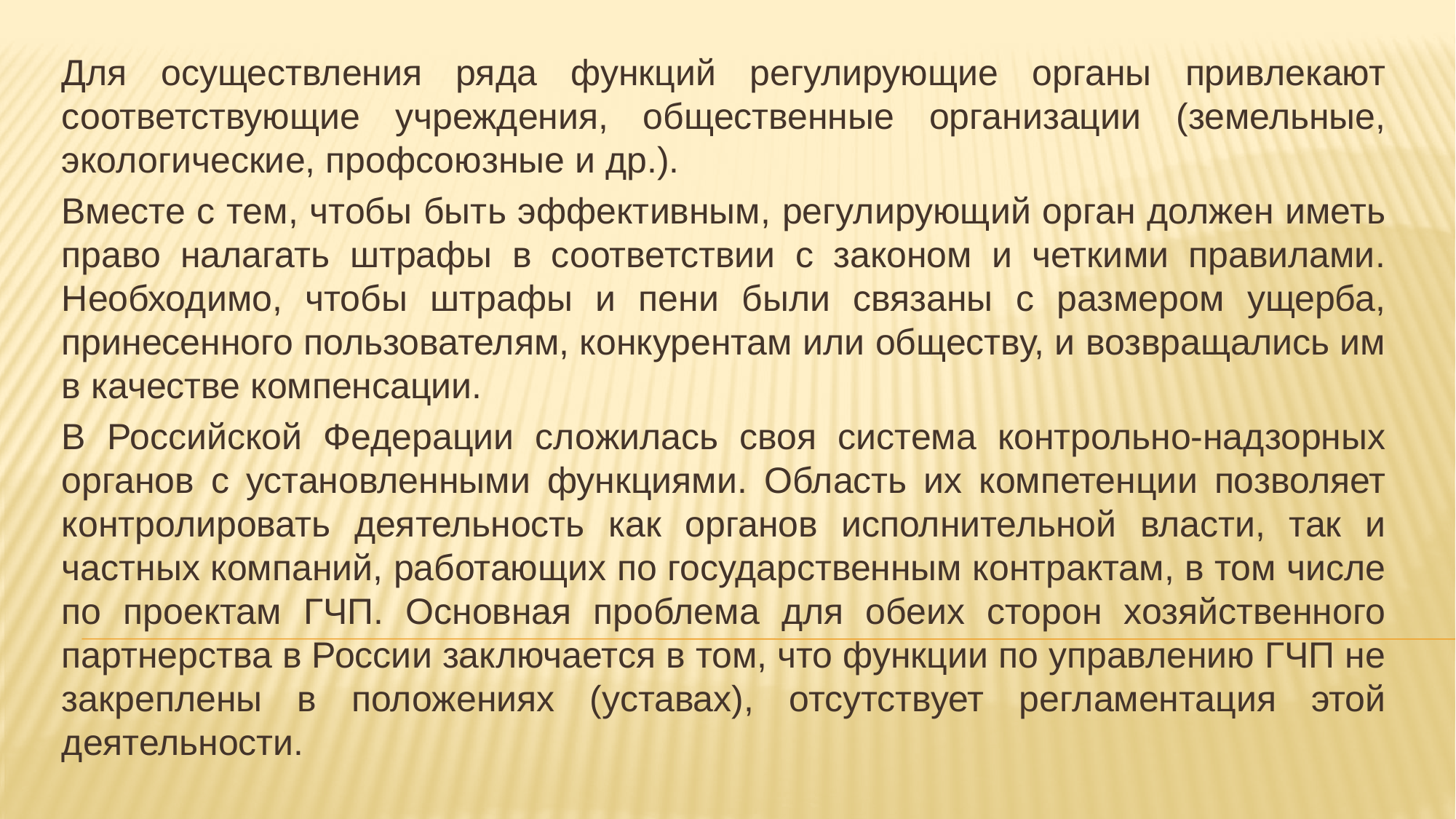

Для осуществления ряда функций регулирующие органы привлекают соответствующие учреждения, общественные организации (земельные, экологические, профсоюзные и др.).
Вместе с тем, чтобы быть эффективным, регулирующий орган должен иметь право налагать штрафы в соответствии с законом и четкими правилами. Необходимо, чтобы штрафы и пени были связаны с размером ущерба, принесенного пользователям, конкурентам или обществу, и возвращались им в качестве компенсации.
В Российской Федерации сложилась своя система контрольно-надзорных органов с установленными функциями. Область их компетенции позволяет контролировать деятельность как органов исполнительной власти, так и частных компаний, работающих по государственным контрактам, в том числе по проектам ГЧП. Основная проблема для обеих сторон хозяйственного партнерства в России заключается в том, что функции по управлению ГЧП не закреплены в положениях (уставах), отсутствует регламентация этой деятельности.